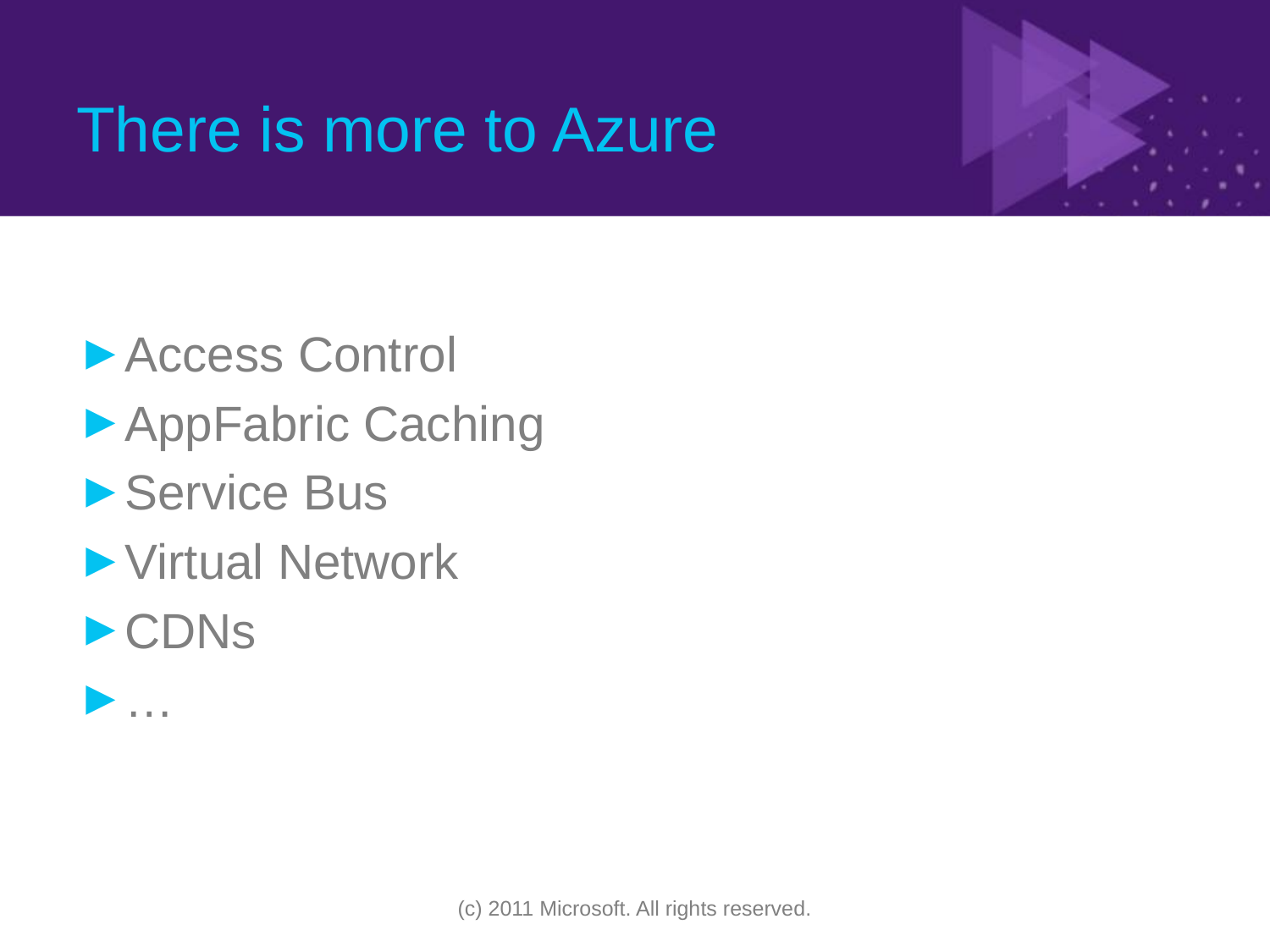

# There is more to Azure
Access Control
AppFabric Caching
Service Bus
Virtual Network
CDNs
…
(c) 2011 Microsoft. All rights reserved.